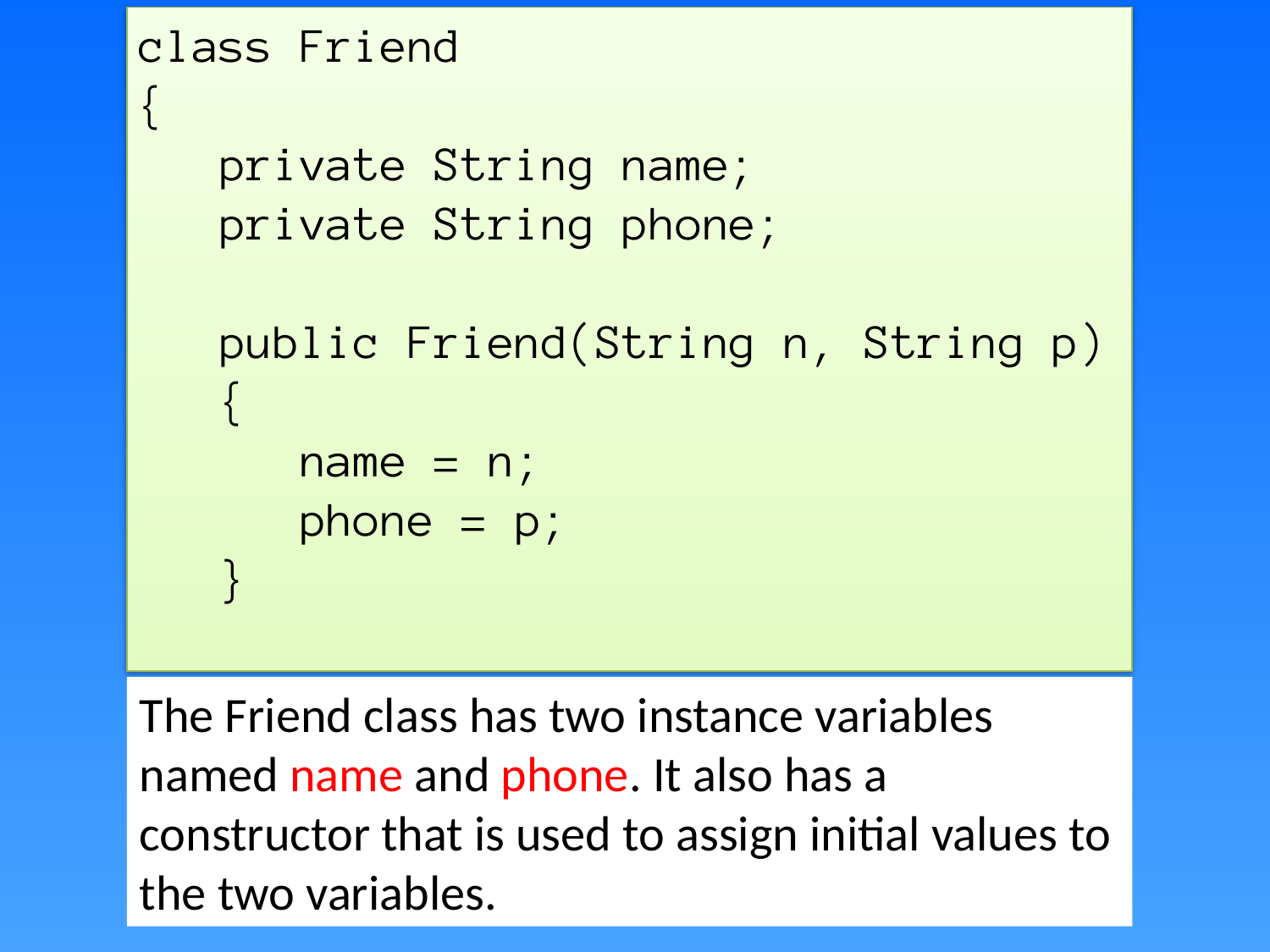

class Friend
{
   private String name;
   private String phone;

   public Friend(String n, String p)
   {
      name = n;
      phone = p;
   }

The Friend class has two instance variables named name and phone. It also has a constructor that is used to assign initial values to the two variables.